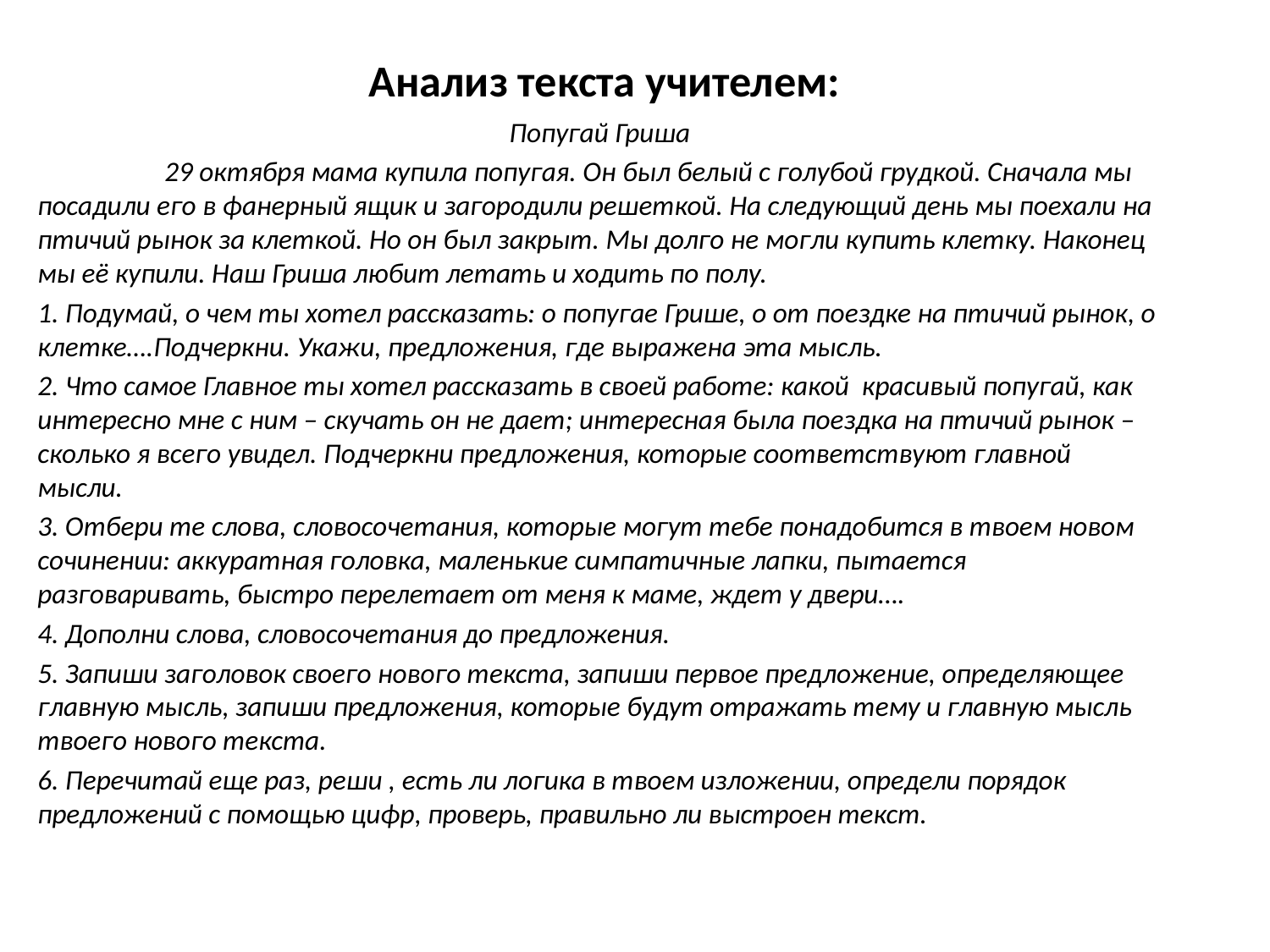

# Анализ текста учителем:
 Попугай Гриша
	29 октября мама купила попугая. Он был белый с голубой грудкой. Сначала мы посадили его в фанерный ящик и загородили решеткой. На следующий день мы поехали на птичий рынок за клеткой. Но он был закрыт. Мы долго не могли купить клетку. Наконец мы её купили. Наш Гриша любит летать и ходить по полу.
1. Подумай, о чем ты хотел рассказать: о попугае Грише, о от поездке на птичий рынок, о клетке….Подчеркни. Укажи, предложения, где выражена эта мысль.
2. Что самое Главное ты хотел рассказать в своей работе: какой  красивый попугай, как интересно мне с ним – скучать он не дает; интересная была поездка на птичий рынок – сколько я всего увидел. Подчеркни предложения, которые соответствуют главной мысли.
3. Отбери те слова, словосочетания, которые могут тебе понадобится в твоем новом сочинении: аккуратная головка, маленькие симпатичные лапки, пытается разговаривать, быстро перелетает от меня к маме, ждет у двери….
4. Дополни слова, словосочетания до предложения.
5. Запиши заголовок своего нового текста, запиши первое предложение, определяющее главную мысль, запиши предложения, которые будут отражать тему и главную мысль твоего нового текста.
6. Перечитай еще раз, реши , есть ли логика в твоем изложении, определи порядок предложений с помощью цифр, проверь, правильно ли выстроен текст.